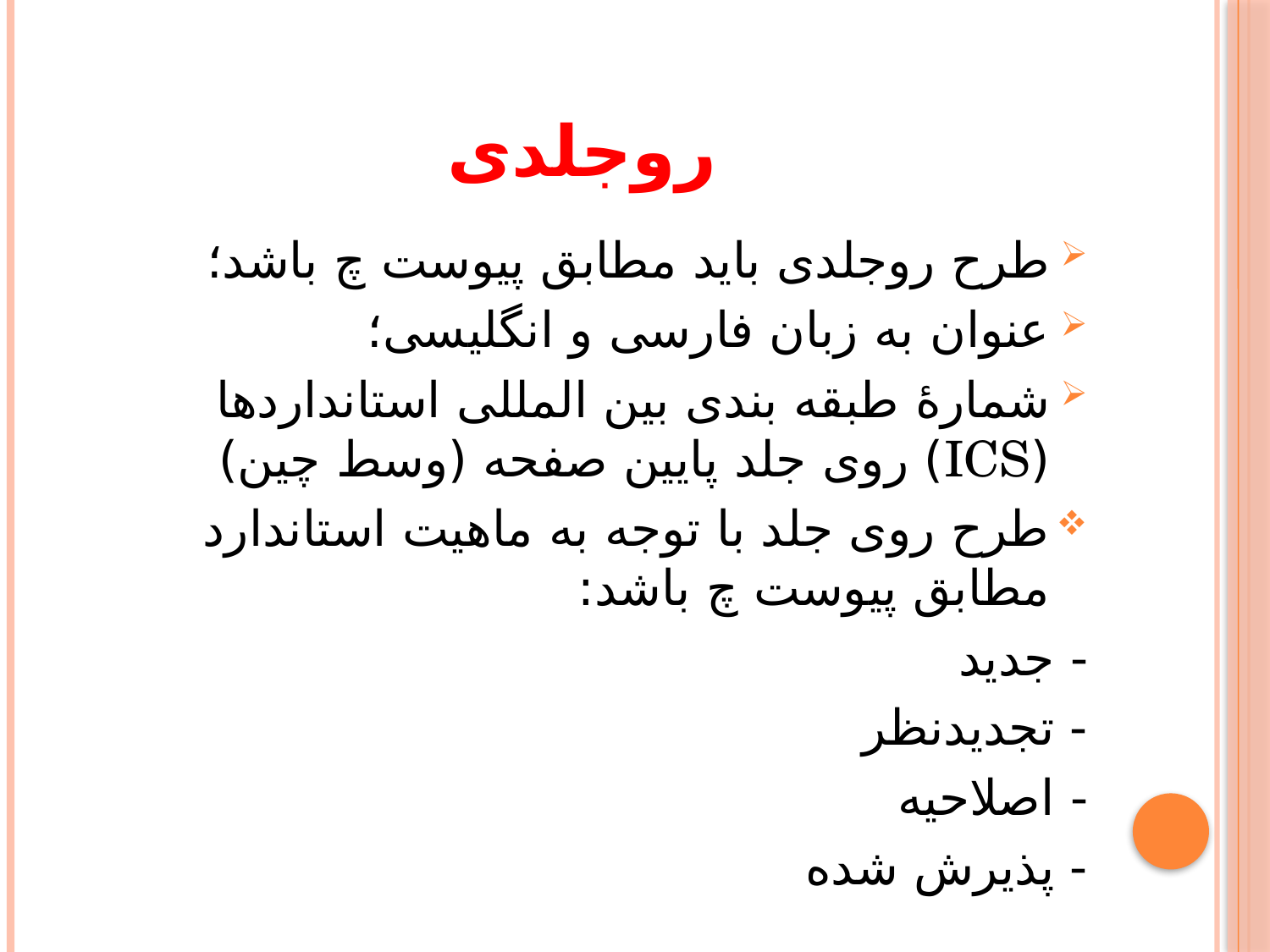

# روجلدی
طرح روجلدی باید مطابق پیوست چ باشد؛
عنوان به زبان فارسی و انگلیسی؛
شمارۀ طبقه بندی بین المللی استانداردها (ICS) روی جلد پایین صفحه (وسط چین)
طرح روی جلد با توجه به ماهیت استاندارد مطابق پیوست چ باشد:
- جدید
- تجدیدنظر
- اصلاحیه
- پذیرش شده